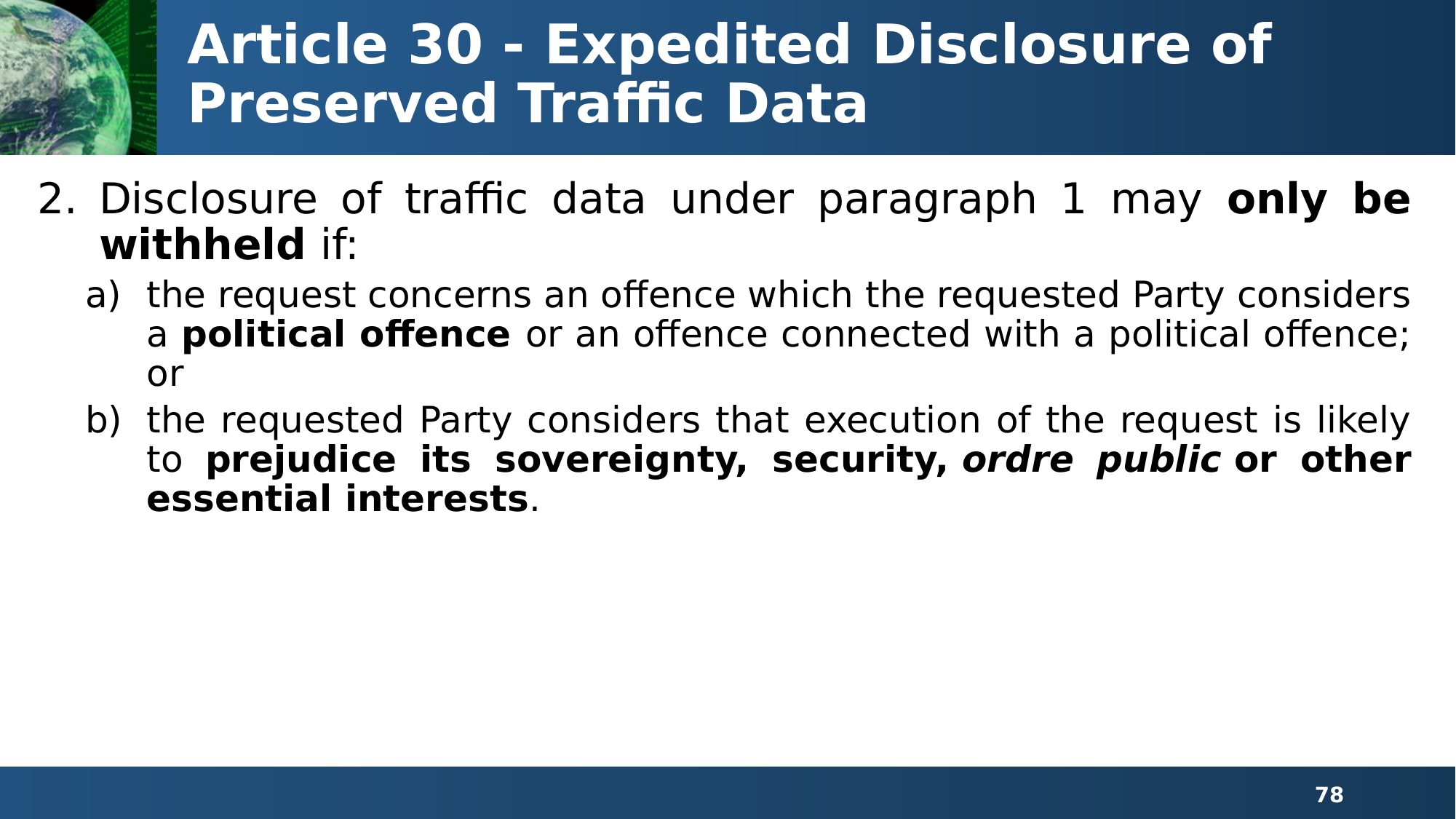

Article 30 - Expedited Disclosure of Preserved Traffic Data
Disclosure of traffic data under paragraph 1 may only be withheld if:
the request concerns an offence which the requested Party considers a political offence or an offence connected with a political offence; or
the requested Party considers that execution of the request is likely to prejudice its sovereignty, security, ordre public or other essential interests.

78